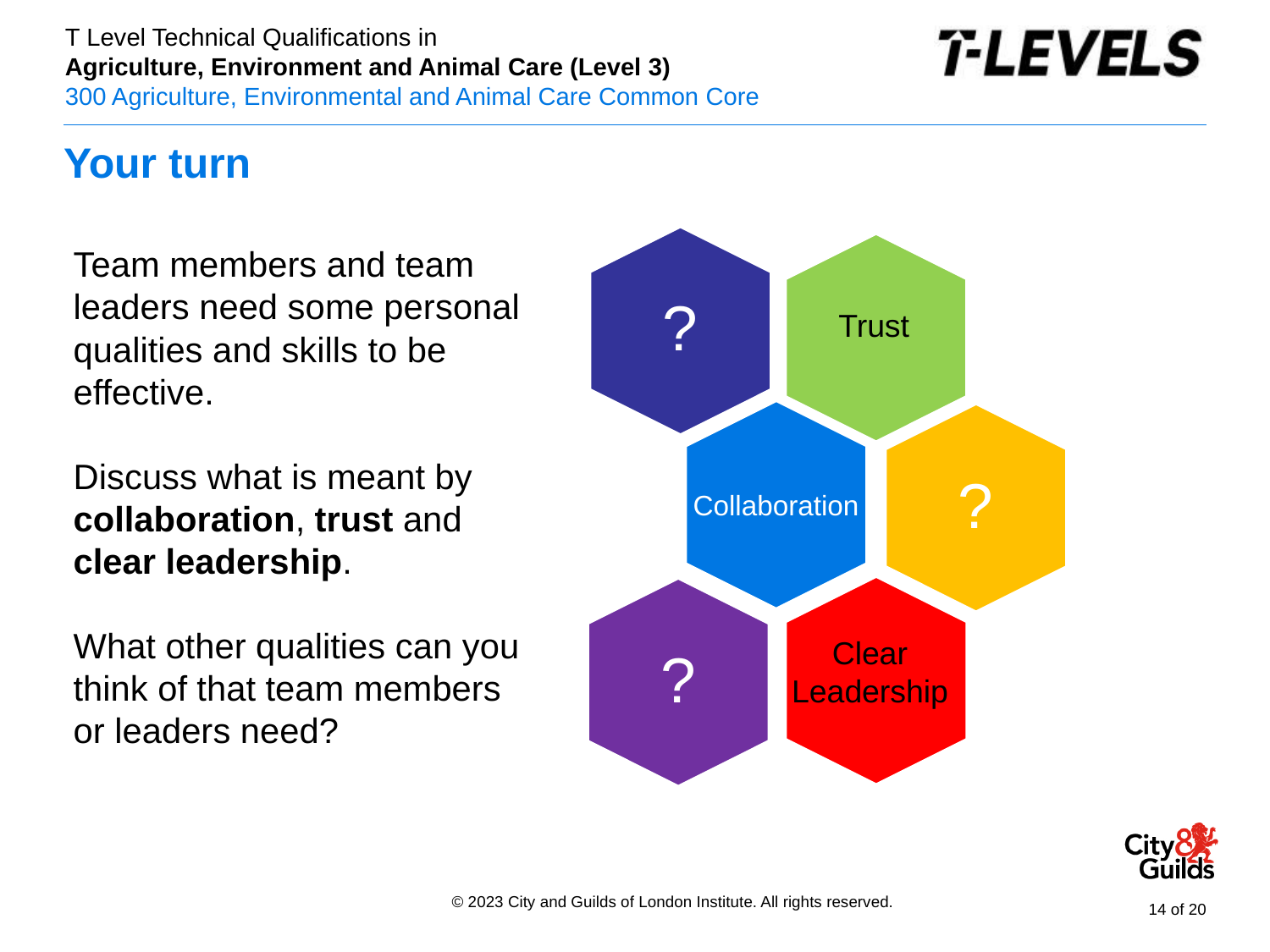

# Your turn

?

?

?
Team members and team leaders need some personal qualities and skills to be effective.

Discuss what is meant by collaboration, trust and clear leadership.

What other qualities can you think of that team members or leaders need?
Trust
Collaboration
Clear
Leadership